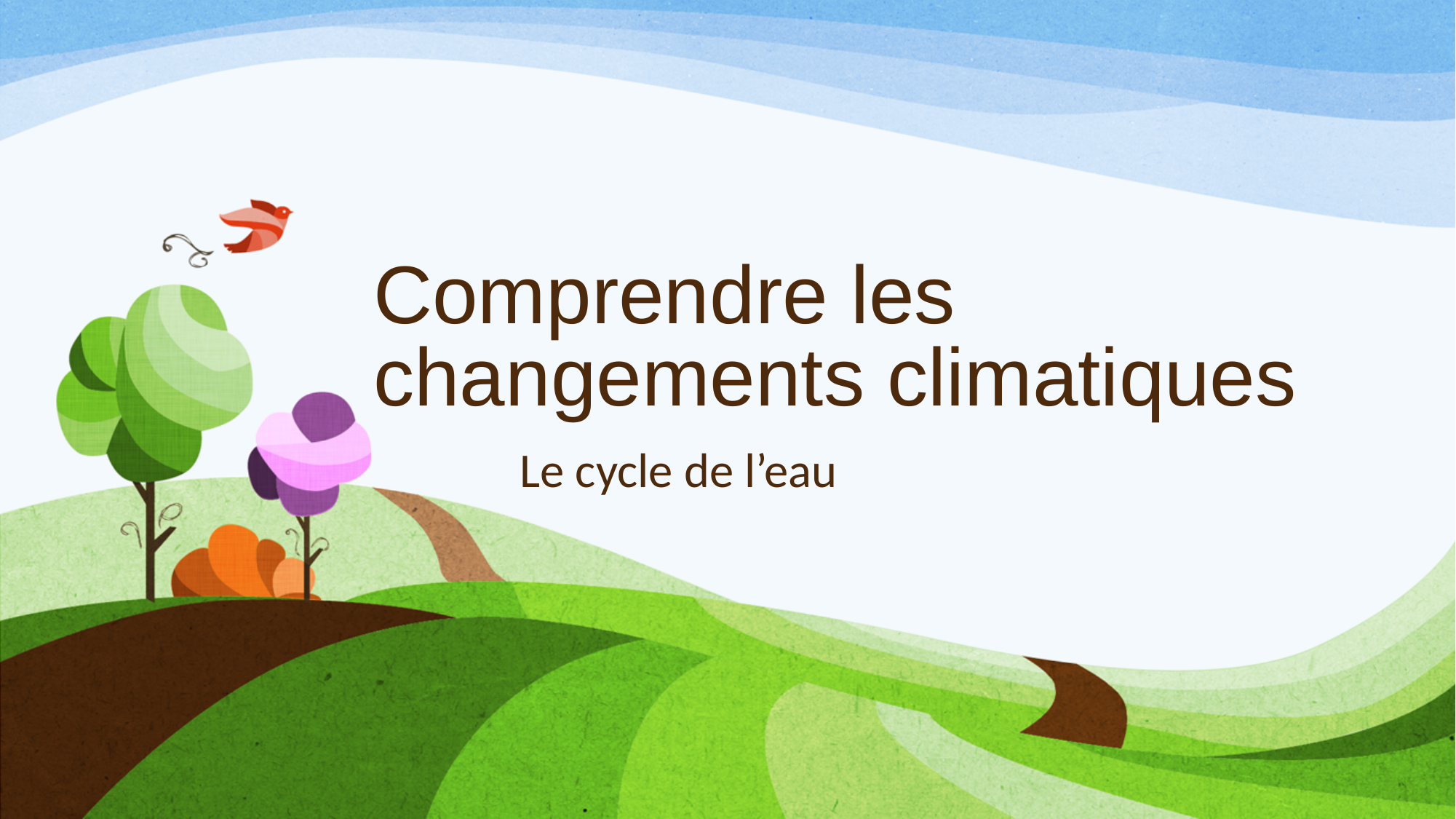

# Comprendre les changements climatiques
Le cycle de l’eau